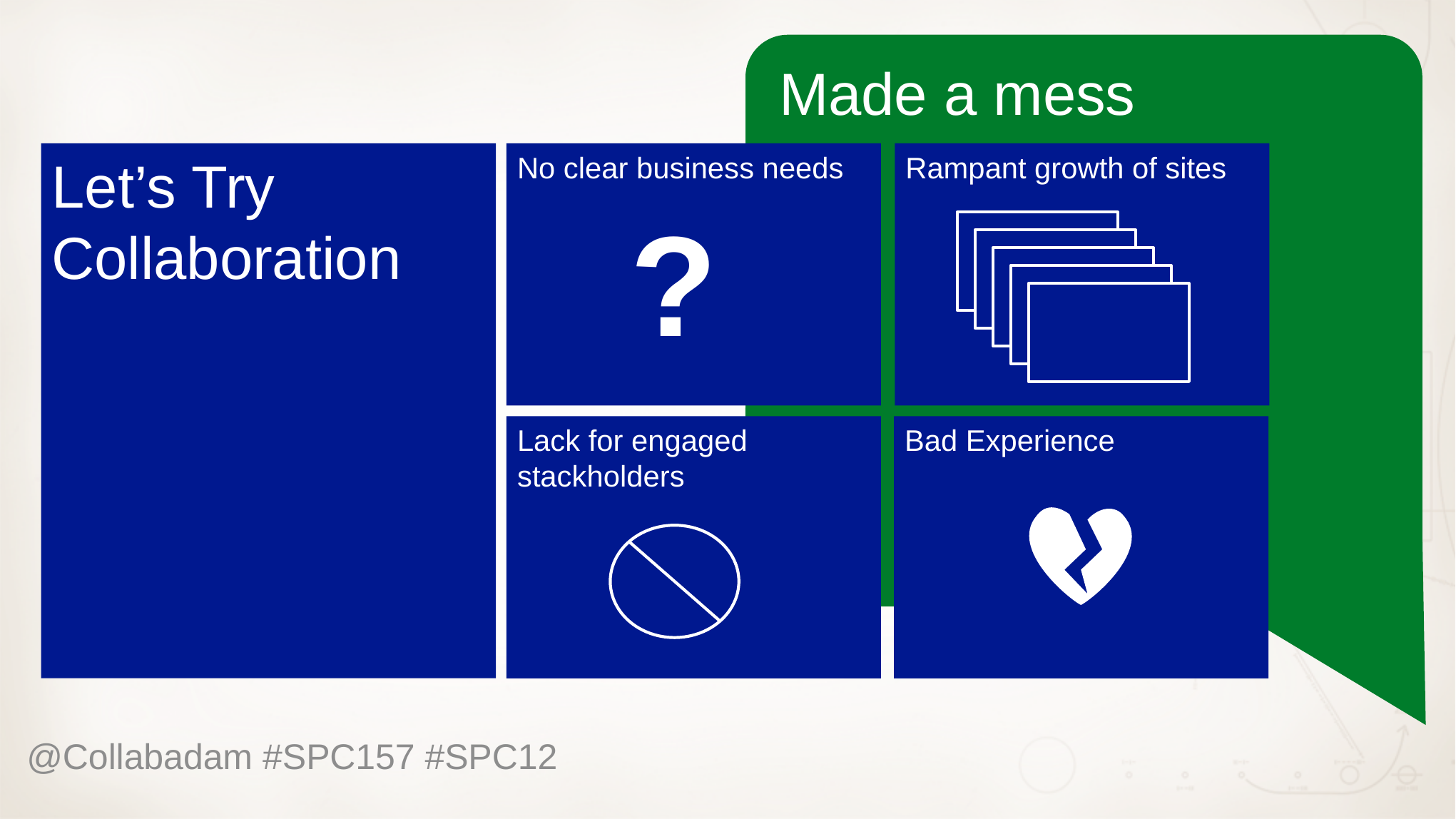

Made a mess

Let’s Try Collaboration

No clear business needs
Rampant growth of sites

?

Lack for engaged stackholders

Bad Experience